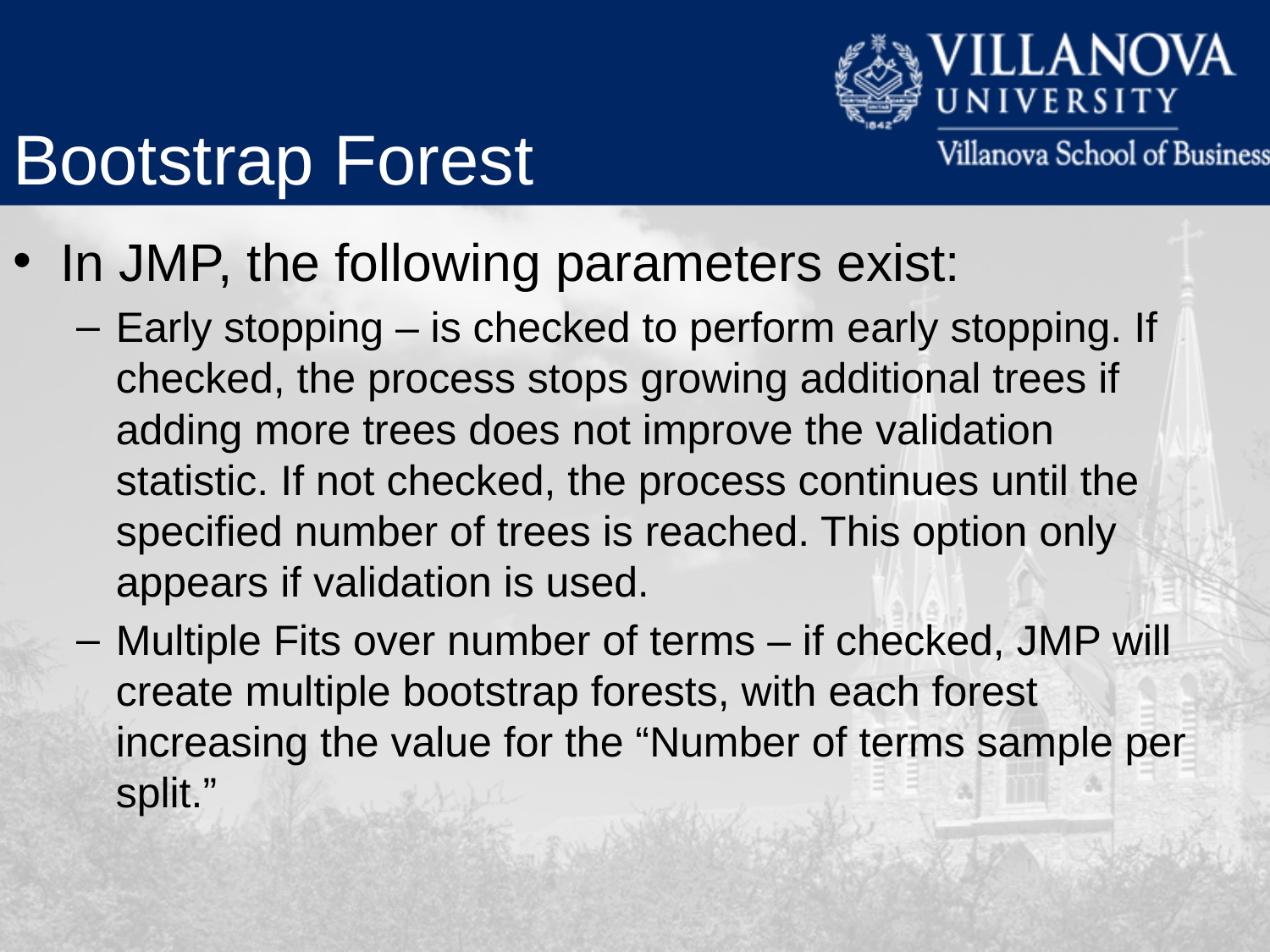

Bootstrap Forest
In JMP, the following parameters exist:
Early stopping – is checked to perform early stopping. If checked, the process stops growing additional trees if adding more trees does not improve the validation statistic. If not checked, the process continues until the specified number of trees is reached. This option only appears if validation is used.
Multiple Fits over number of terms – if checked, JMP will create multiple bootstrap forests, with each forest increasing the value for the “Number of terms sample per split.”